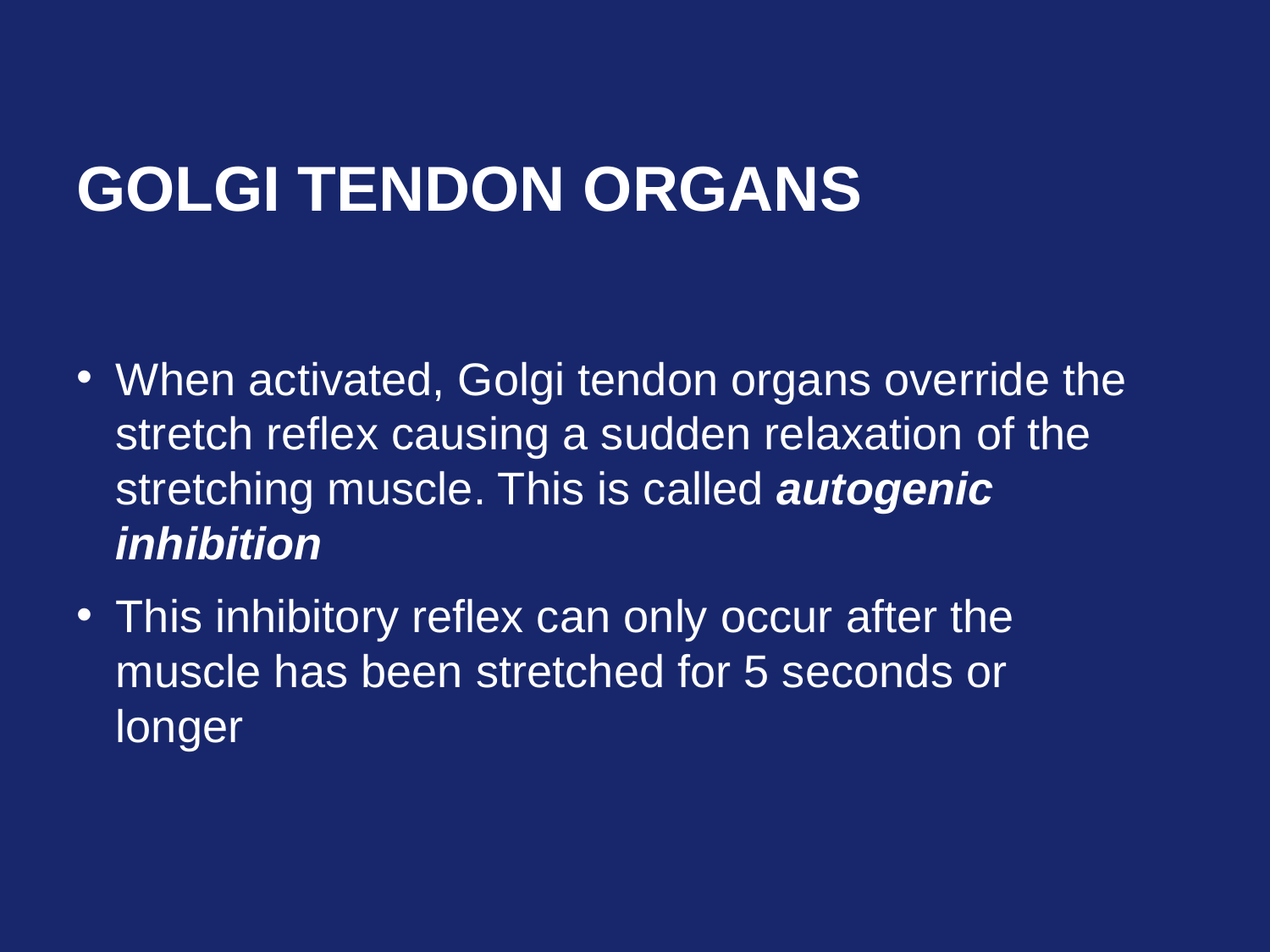

# Golgi Tendon Organs
When activated, Golgi tendon organs override the stretch reflex causing a sudden relaxation of the stretching muscle. This is called autogenic inhibition
This inhibitory reflex can only occur after the muscle has been stretched for 5 seconds or longer